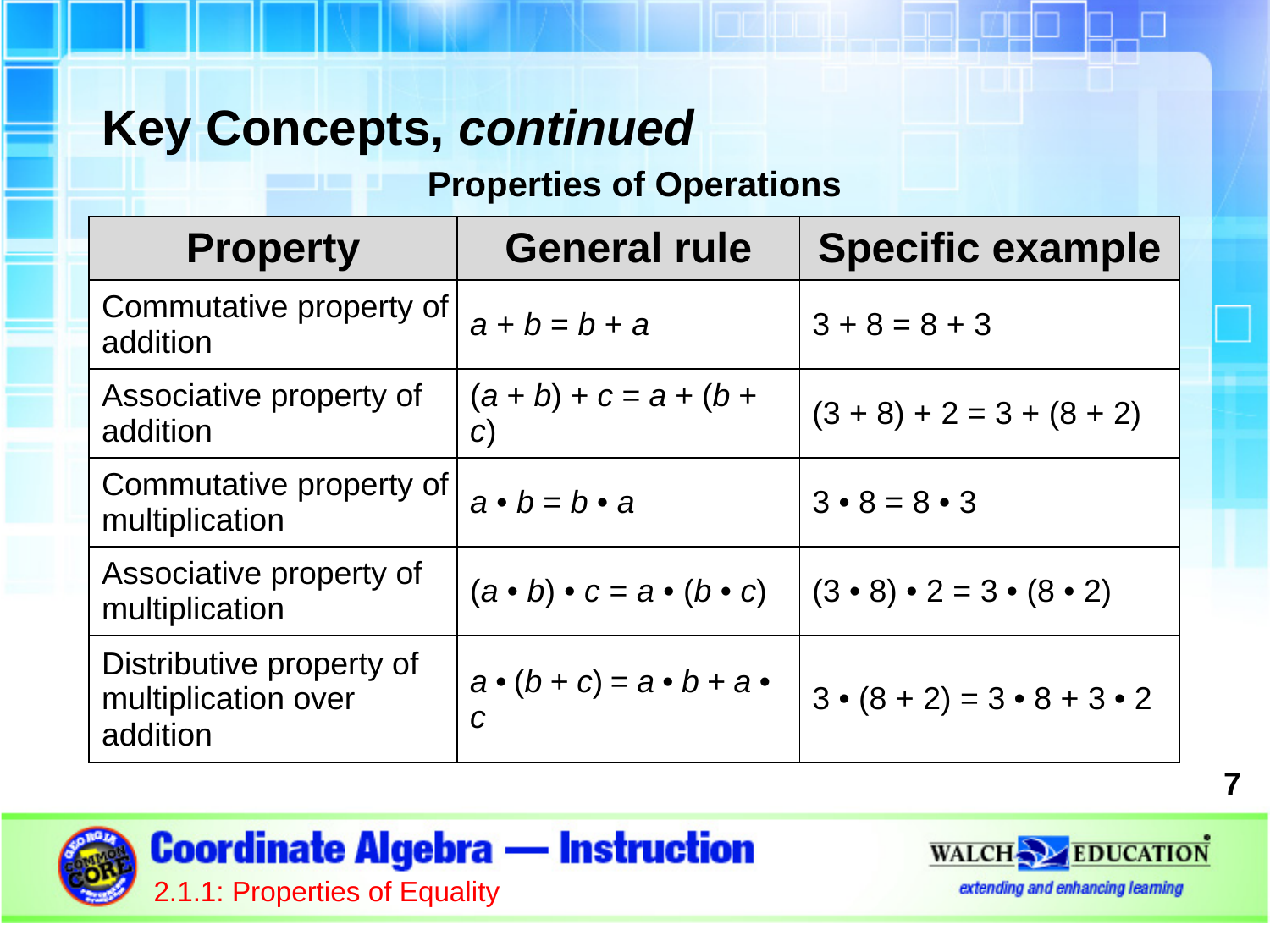

Key Concepts, continued
Properties of Operations

| Property | General rule | Specific example |
| --- | --- | --- |
| Commutative property of addition | a + b = b + a | 3 + 8 = 8 + 3 |
| Associative property of addition | (a + b) + c = a + (b + c) | (3 + 8) + 2 = 3 + (8 + 2) |
| Commutative property of multiplication | a • b = b • a | 3 • 8 = 8 • 3 |
| Associative property of multiplication | (a • b) • c = a • (b • c) | (3 • 8) • 2 = 3 • (8 • 2) |
| Distributive property of multiplication over addition | a • (b + c) = a • b + a • c | 3 • (8 + 2) = 3 • 8 + 3 • 2 |
7
2.1.1: Properties of Equality